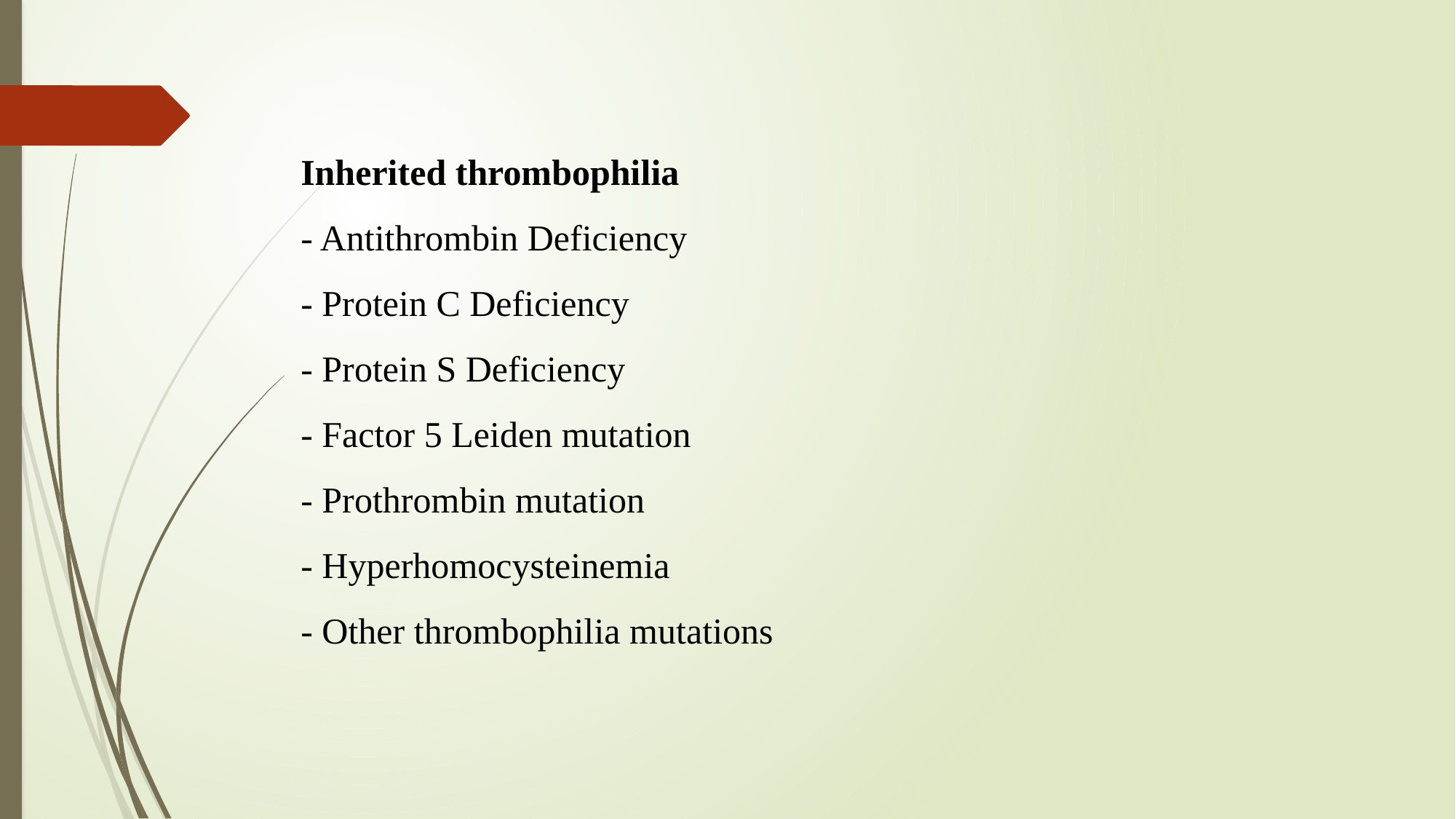

Inherited thrombophilia
- Antithrombin Deficiency
- Protein C Deficiency
- Protein S Deficiency
- Factor 5 Leiden mutation
- Prothrombin mutation
- Hyperhomocysteinemia
- Other thrombophilia mutations